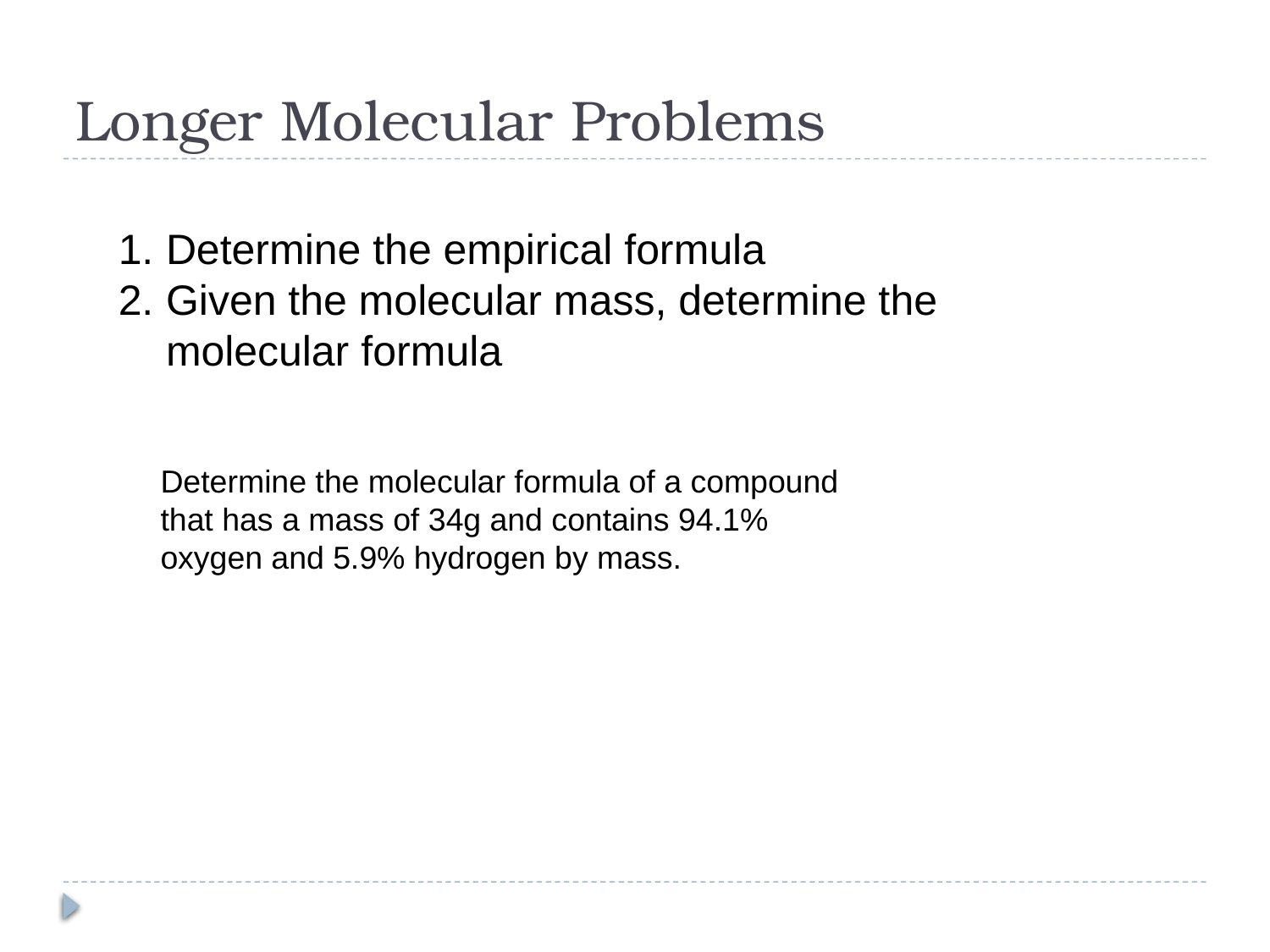

# Longer Molecular Problems
Determine the empirical formula
Given the molecular mass, determine the molecular formula
Determine the molecular formula of a compound that has a mass of 34g and contains 94.1%  oxygen and 5.9% hydrogen by mass.